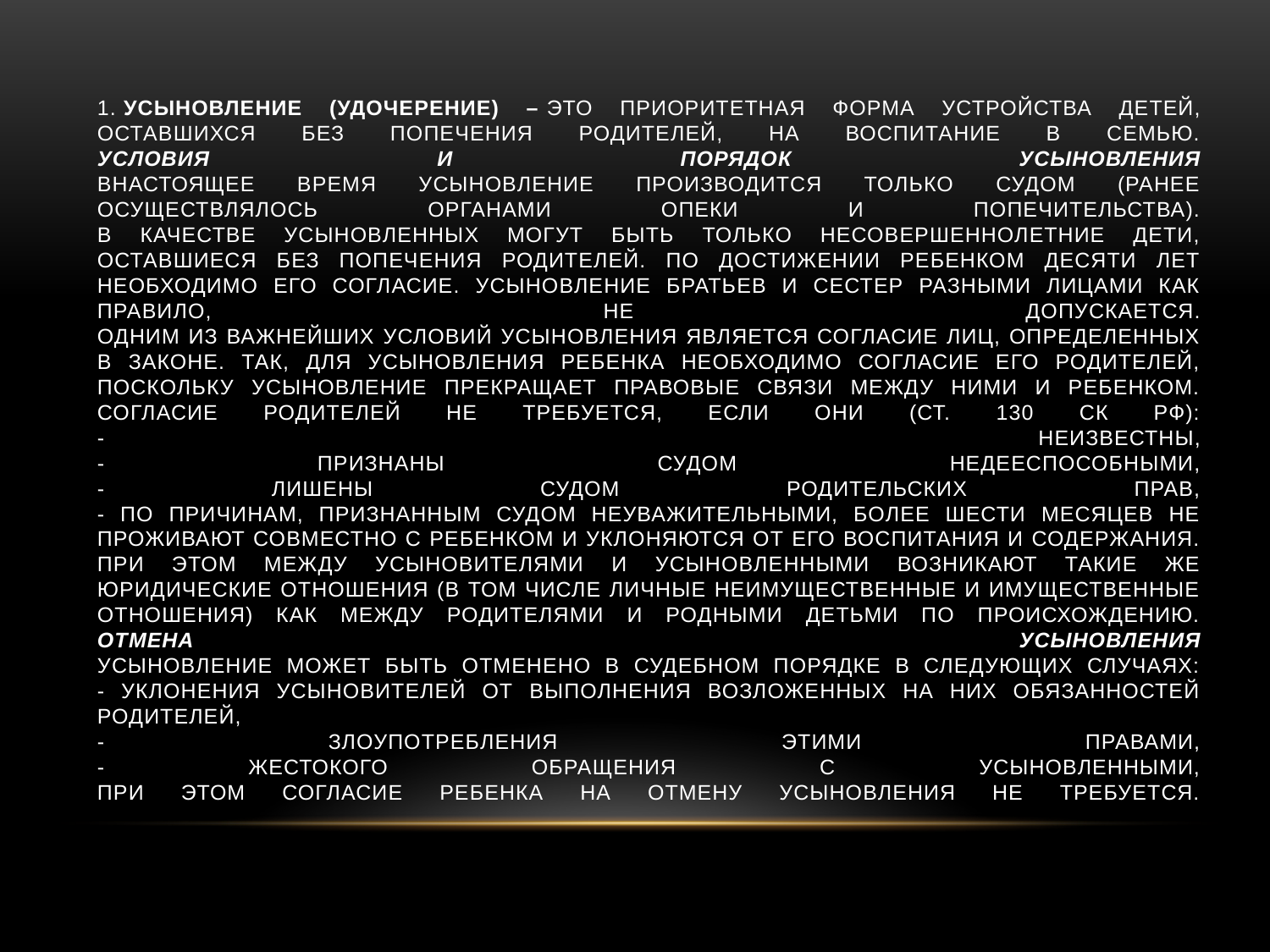

# 1. усыновление (удочерение) – это приоритетная форма устройства детей, оставшихся без попечения родителей, на воспитание в семью. Условия и порядок усыновления внастоящее время усыновление производится только судом (ранее осуществлялось органами опеки и попечительства). В качестве усыновленных могут быть только несовершеннолетние дети, оставшиеся без попечения родителей. По достижении ребенком десяти лет необходимо его согласие. усыновление братьев и сестер разными лицами как правило, не допускается. Одним из важнейших условий усыновления является согласие лиц, определенных в законе. Так, для усыновления ребенка необходимо согласие его родителей, поскольку усыновление прекращает правовые связи между ними и ребенком. согласие родителей не требуется, если они (ст. 130 СК РФ): - неизвестны, - признаны судом недееспособными, - лишены судом родительских прав, - по причинам, признанным судом неуважительными, более шести месяцев не проживают совместно с ребенком и уклоняются от его воспитания и содержания. при этом между усыновителями и усыновленными возникают такие же юридические отношения (в том числе личные неимущественные и имущественные отношения) как между родителями и родными детьми по происхождению. Отмена усыновления Усыновление может быть отменено в судебном порядке в следующих случаях: - уклонения усыновителей от выполнения возложенных на них обязанностей родителей, - злоупотребления этими правами, - жестокого обращения с усыновленными, При этом согласие ребенка на отмену усыновления не требуется.